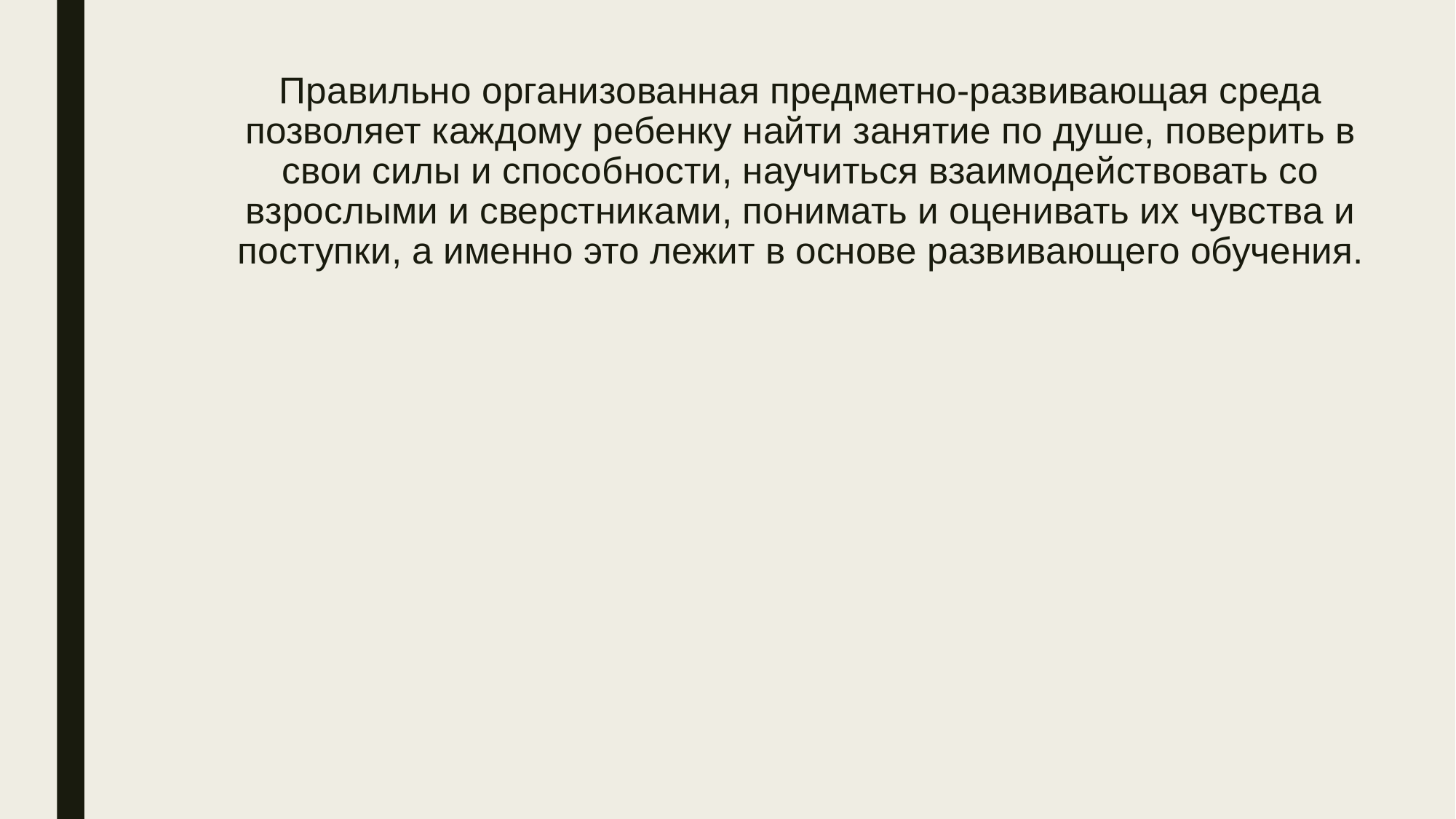

# Правильно организованная предметно-развивающая среда позволяет каждому ребенку найти занятие по душе, поверить в свои силы и способности, научиться взаимодействовать со взрослыми и сверстниками, понимать и оценивать их чувства и поступки, а именно это лежит в основе развивающего обучения.